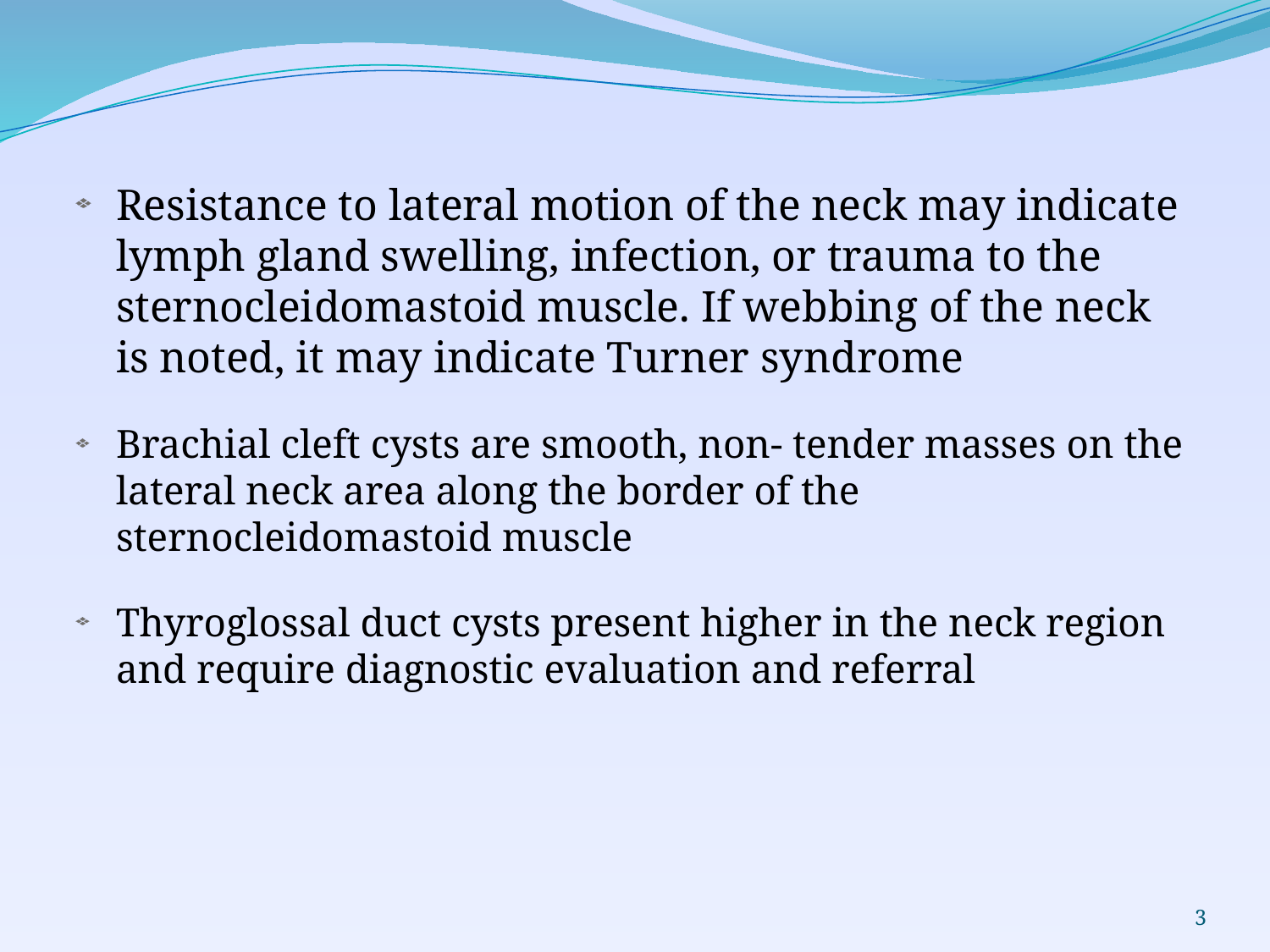

Resistance to lateral motion of the neck may indicate lymph gland swelling, infection, or trauma to the sternocleidomastoid muscle. If webbing of the neck is noted, it may indicate Turner syndrome
Brachial cleft cysts are smooth, non- tender masses on the lateral neck area along the border of the sternocleidomastoid muscle
Thyroglossal duct cysts present higher in the neck region and require diagnostic evaluation and referral
3